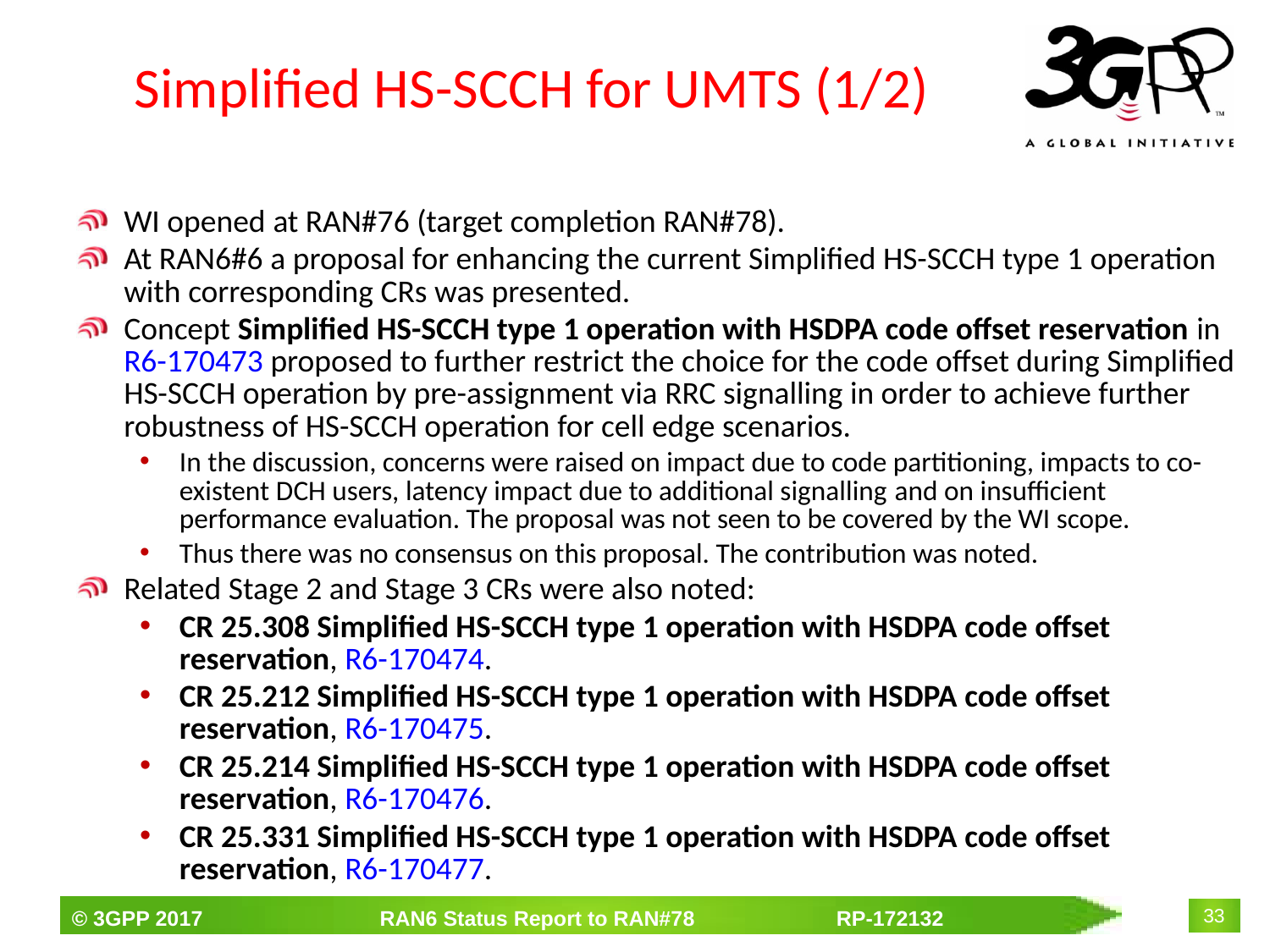

# Simplified HS-SCCH for UMTS (1/2)
WI opened at RAN#76 (target completion RAN#78).
At RAN6#6 a proposal for enhancing the current Simplified HS-SCCH type 1 operation with corresponding CRs was presented.
Concept Simplified HS-SCCH type 1 operation with HSDPA code offset reservation in R6-170473 proposed to further restrict the choice for the code offset during Simplified HS-SCCH operation by pre-assignment via RRC signalling in order to achieve further robustness of HS-SCCH operation for cell edge scenarios.
In the discussion, concerns were raised on impact due to code partitioning, impacts to co-existent DCH users, latency impact due to additional signalling and on insufficient performance evaluation. The proposal was not seen to be covered by the WI scope.
Thus there was no consensus on this proposal. The contribution was noted.
Related Stage 2 and Stage 3 CRs were also noted:
CR 25.308 Simplified HS-SCCH type 1 operation with HSDPA code offset reservation, R6-170474.
CR 25.212 Simplified HS-SCCH type 1 operation with HSDPA code offset reservation, R6-170475.
CR 25.214 Simplified HS-SCCH type 1 operation with HSDPA code offset reservation, R6-170476.
CR 25.331 Simplified HS-SCCH type 1 operation with HSDPA code offset reservation, R6-170477.